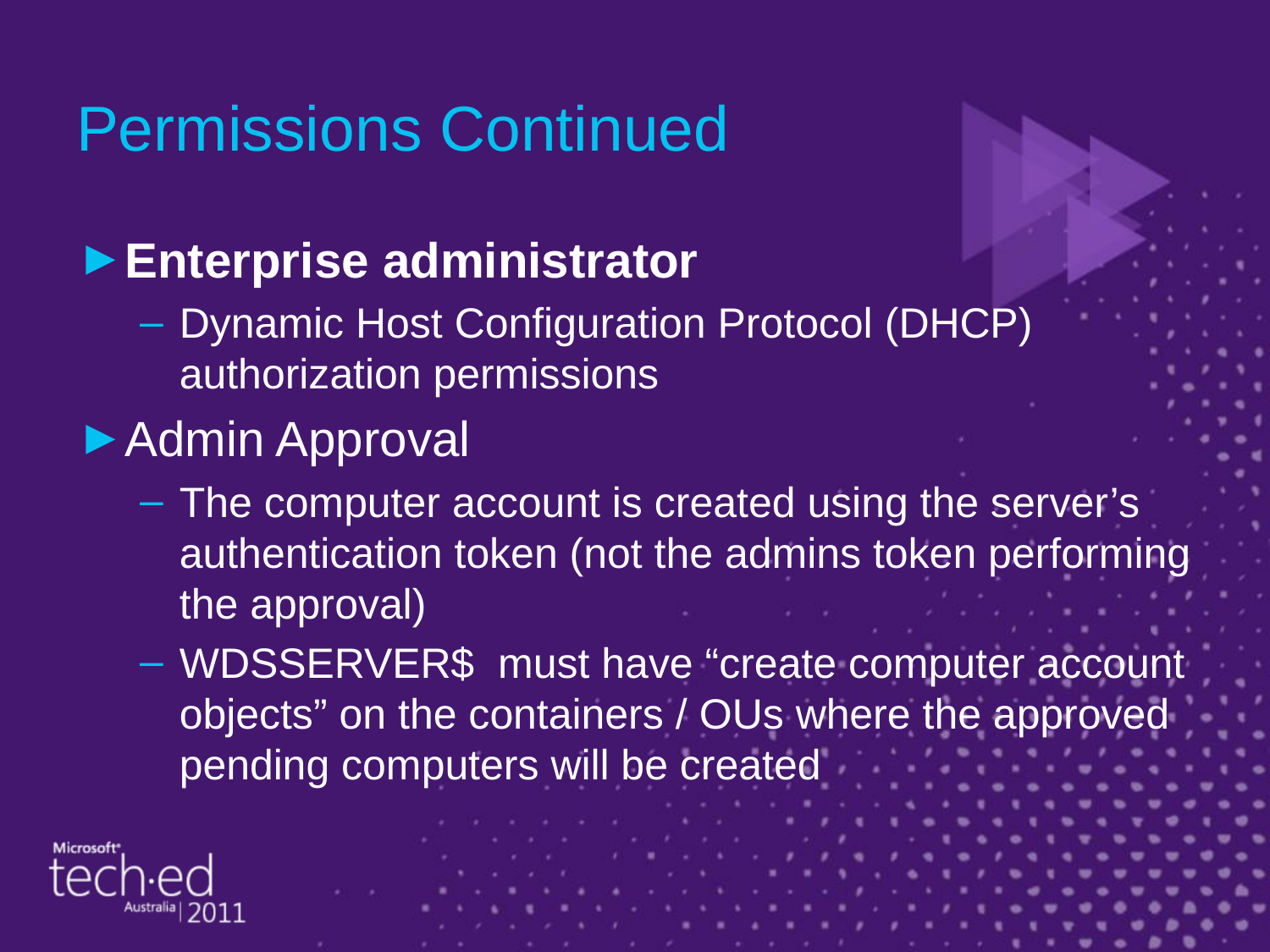

# Permissions Continued
Enterprise administrator
Dynamic Host Configuration Protocol (DHCP) authorization permissions
Admin Approval
The computer account is created using the server’s authentication token (not the admins token performing the approval)
WDSSERVER$  must have “create computer account objects” on the containers / OUs where the approved pending computers will be created